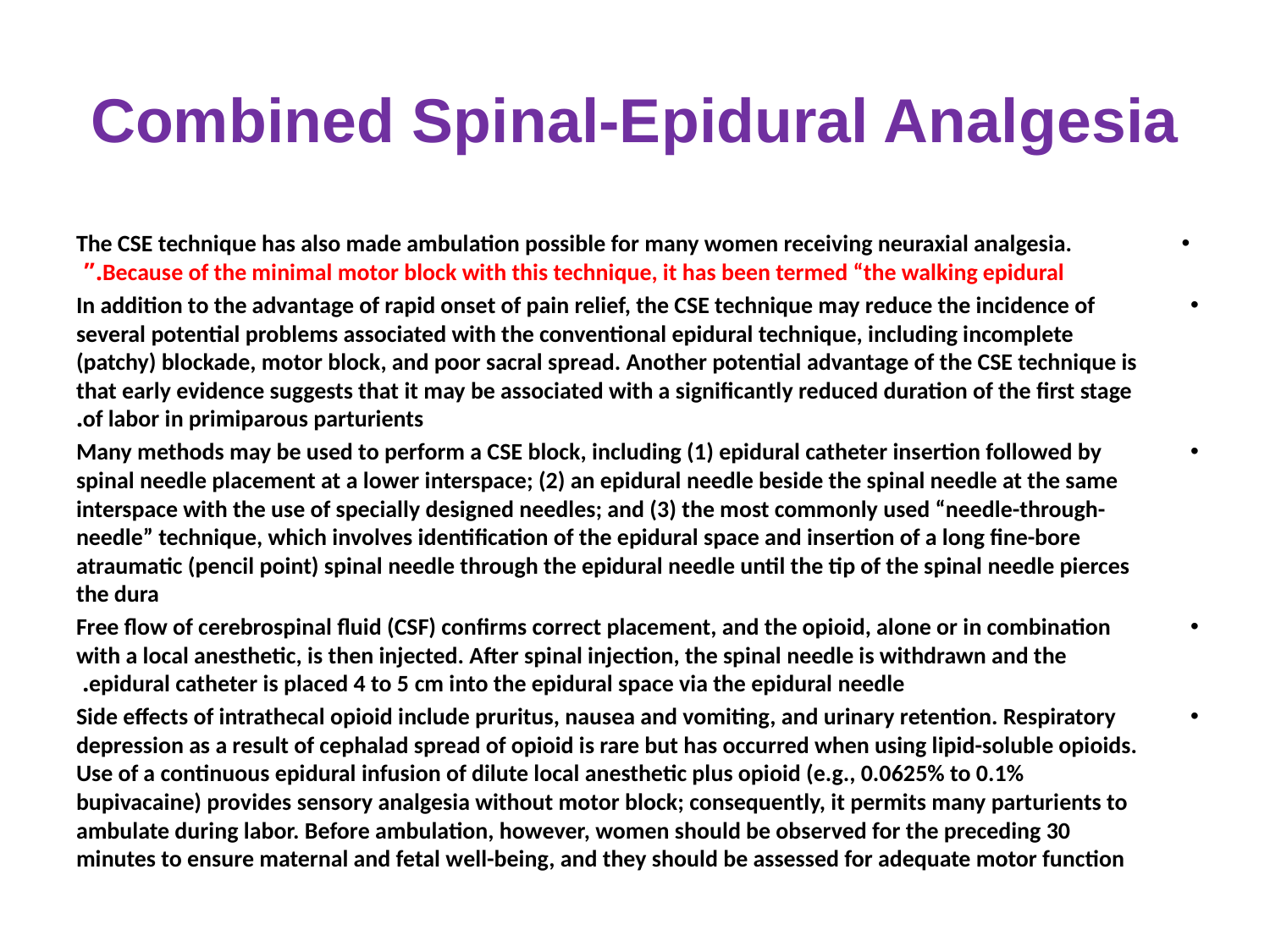

# Combined Spinal-Epidural Analgesia
The CSE technique has also made ambulation possible for many women receiving neuraxial analgesia. Because of the minimal motor block with this technique, it has been termed “the walking epidural.”
In addition to the advantage of rapid onset of pain relief, the CSE technique may reduce the incidence of several potential problems associated with the conventional epidural technique, including incomplete (patchy) blockade, motor block, and poor sacral spread. Another potential advantage of the CSE technique is that early evidence suggests that it may be associated with a significantly reduced duration of the first stage of labor in primiparous parturients.
Many methods may be used to perform a CSE block, including (1) epidural catheter insertion followed by spinal needle placement at a lower interspace; (2) an epidural needle beside the spinal needle at the same interspace with the use of specially designed needles; and (3) the most commonly used “needle-through-needle” technique, which involves identification of the epidural space and insertion of a long fine-bore atraumatic (pencil point) spinal needle through the epidural needle until the tip of the spinal needle pierces the dura
Free flow of cerebrospinal fluid (CSF) confirms correct placement, and the opioid, alone or in combination with a local anesthetic, is then injected. After spinal injection, the spinal needle is withdrawn and the epidural catheter is placed 4 to 5 cm into the epidural space via the epidural needle.
Side effects of intrathecal opioid include pruritus, nausea and vomiting, and urinary retention. Respiratory depression as a result of cephalad spread of opioid is rare but has occurred when using lipid-soluble opioids. Use of a continuous epidural infusion of dilute local anesthetic plus opioid (e.g., 0.0625% to 0.1% bupivacaine) provides sensory analgesia without motor block; consequently, it permits many parturients to ambulate during labor. Before ambulation, however, women should be observed for the preceding 30 minutes to ensure maternal and fetal well-being, and they should be assessed for adequate motor function